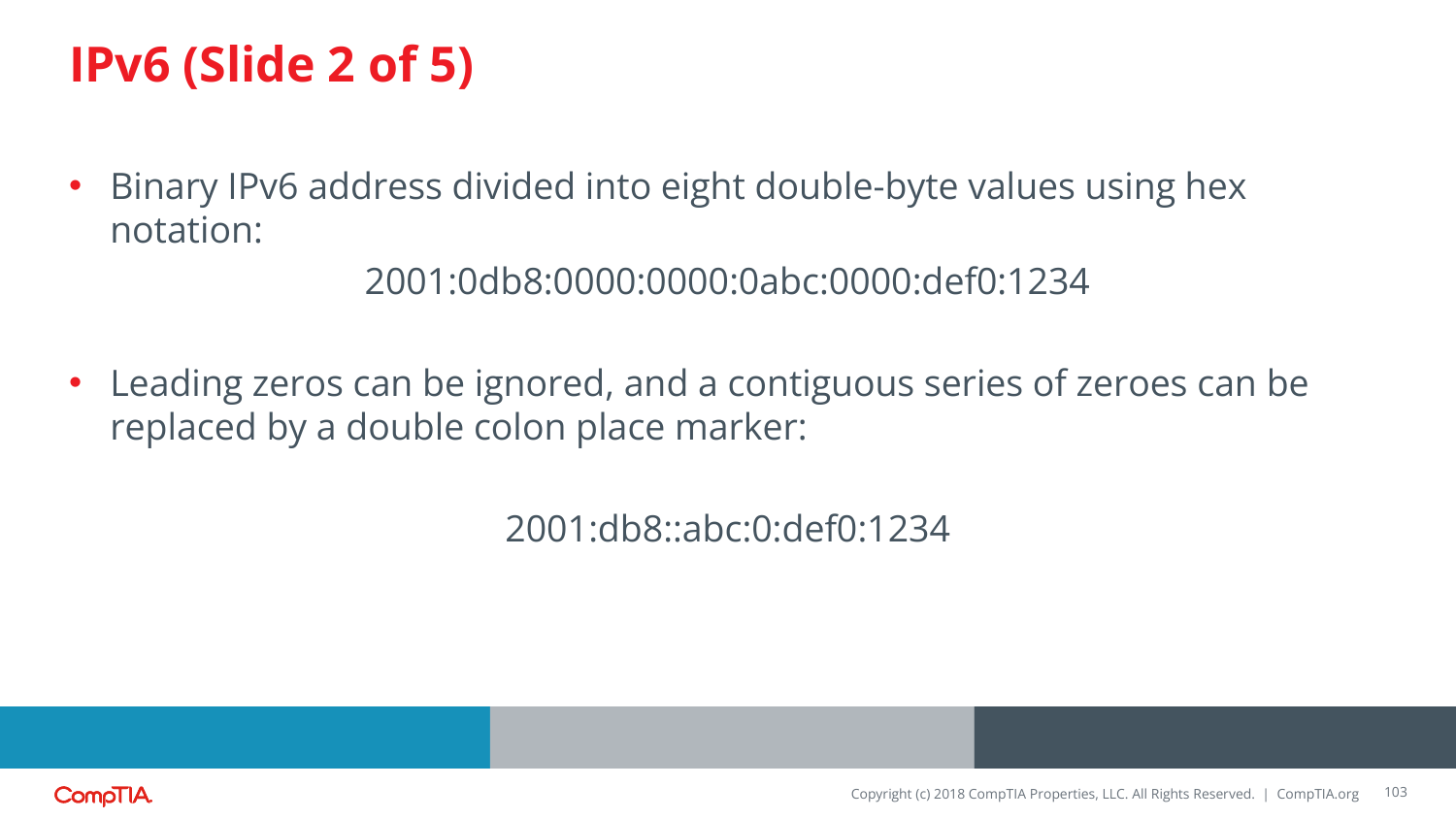

# IPv6 (Slide 2 of 5)
Binary IPv6 address divided into eight double-byte values using hex notation:
2001:0db8:0000:0000:0abc:0000:def0:1234

Leading zeros can be ignored, and a contiguous series of zeroes can be replaced by a double colon place marker:

2001:db8::abc:0:def0:1234
103